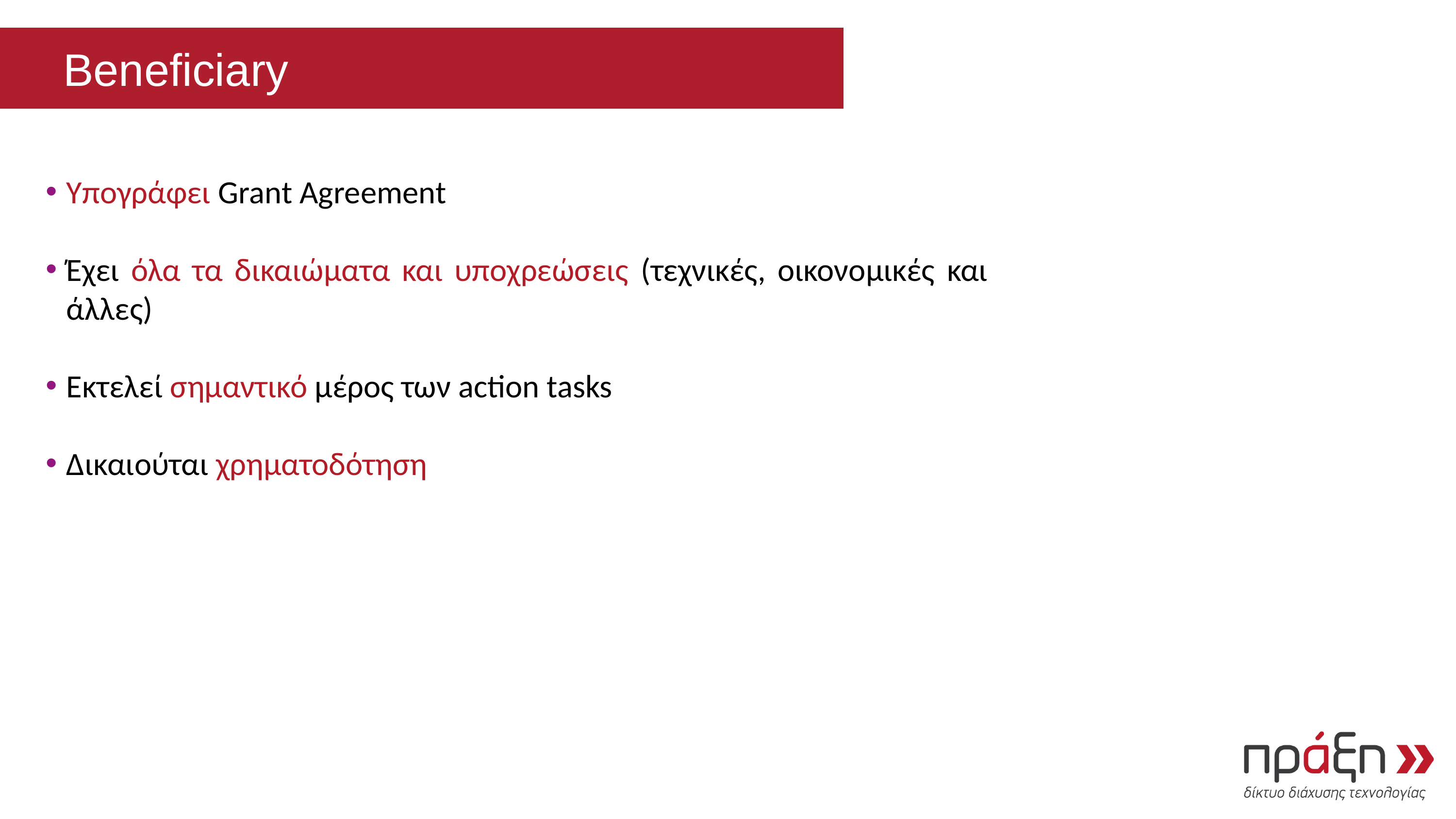

Beneficiary
Υπογράφει Grant Agreement

Έχει όλα τα δικαιώματα και υποχρεώσεις (τεχνικές, οικονομικές και άλλες)

Εκτελεί σημαντικό μέρος των action tasks

Δικαιούται χρηματοδότηση